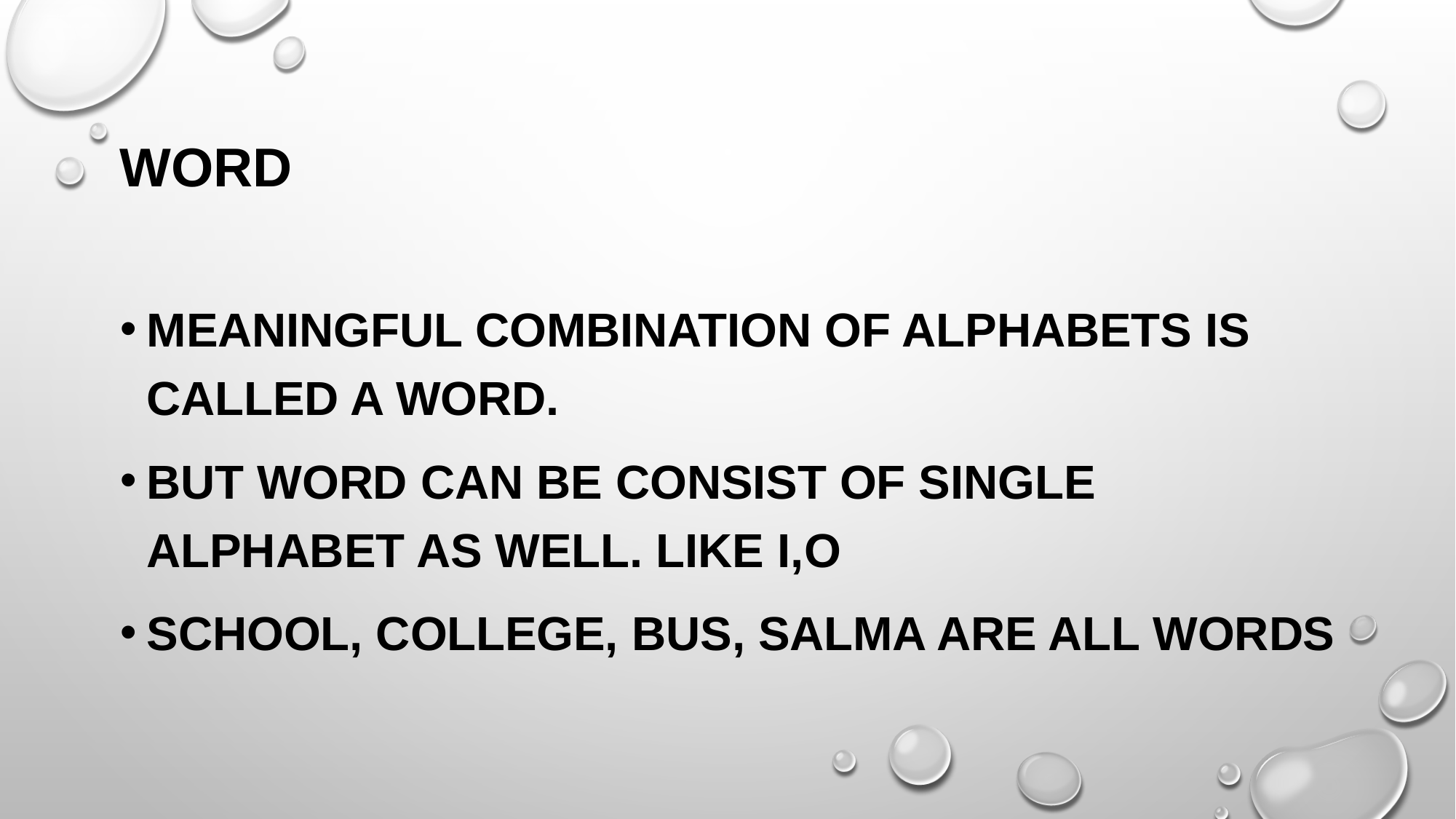

# Word
Meaningful Combination of alphabets is called a word.
But word can be consist of single alphabet as well. Like I,o
School, college, bus, salma are all words